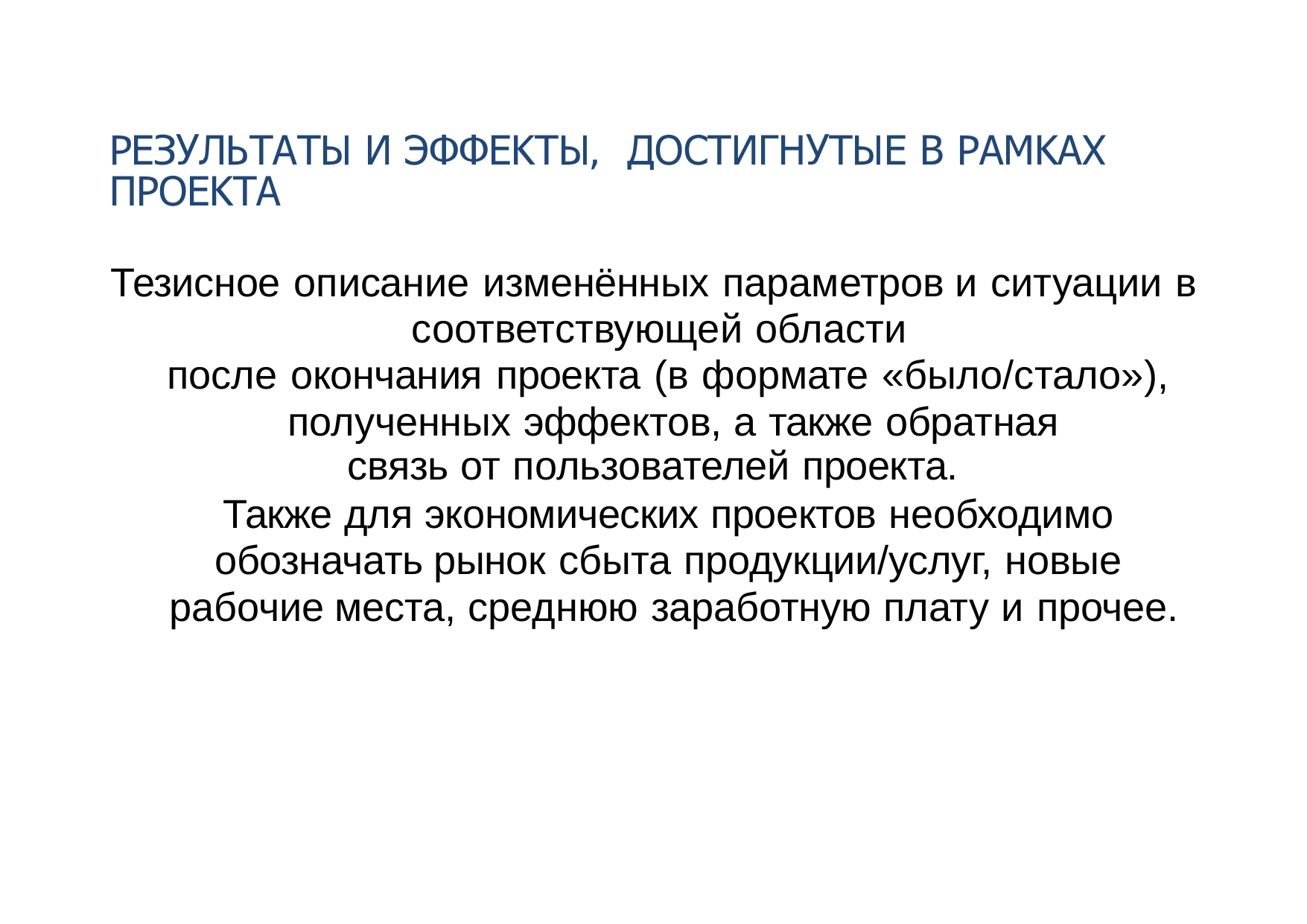

РЕЗУЛЬТАТЫ И ЭФФЕКТЫ,  ДОСТИГНУТЫЕ В РАМКАХ ПРОЕКТА

Тезисное описание изменённых параметров и ситуации в  соответствующей области
после окончания проекта (в формате «было/стало»),  полученных эффектов, а также обратная
связь от пользователей проекта.
Также для экономических проектов необходимо  обозначать рынок сбыта продукции/услуг, новые  рабочие места, среднюю заработную плату и прочее.